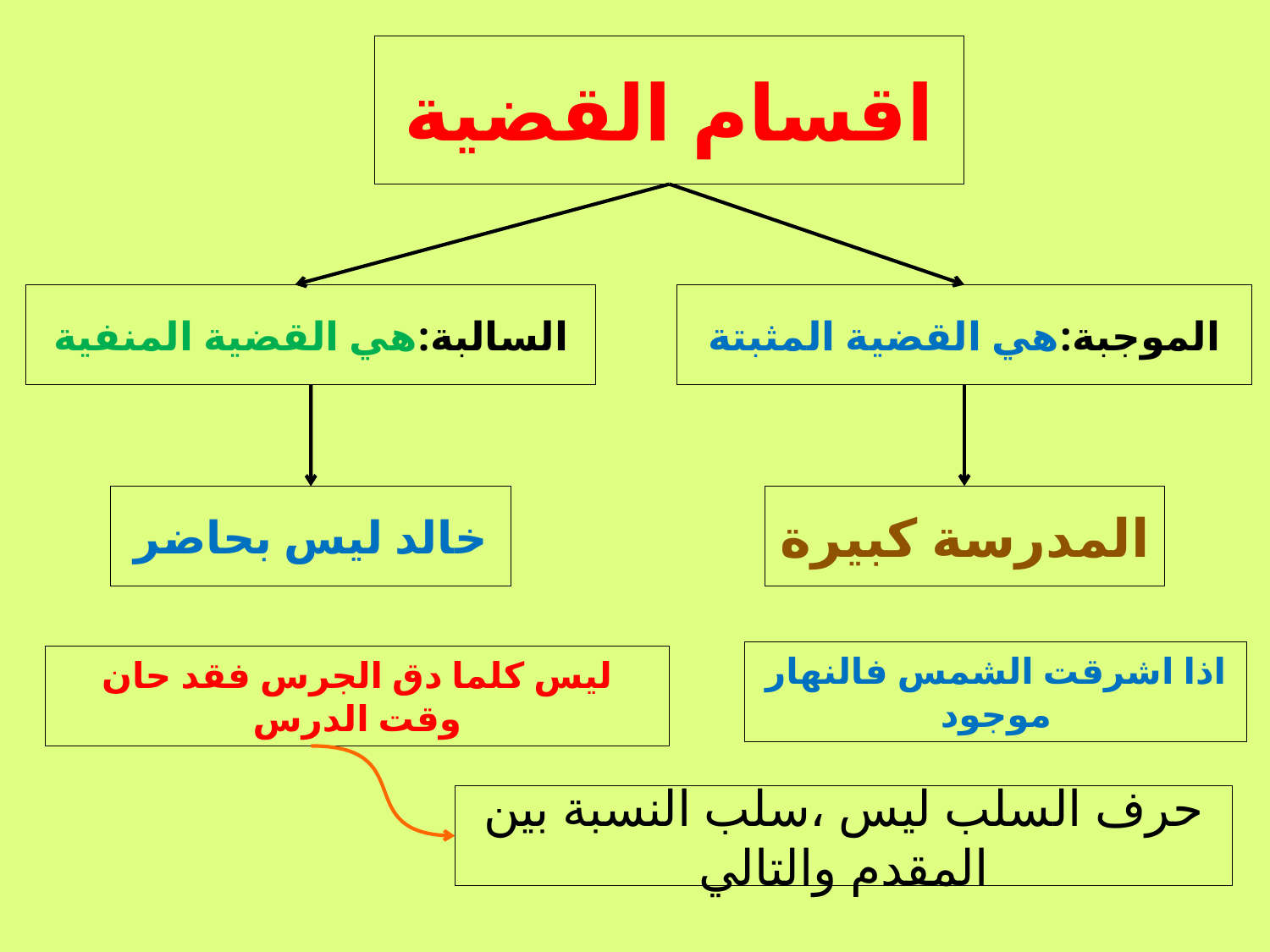

اقسام القضية
السالبة:هي القضية المنفية
الموجبة:هي القضية المثبتة
المدرسة كبيرة
خالد ليس بحاضر
اذا اشرقت الشمس فالنهار موجود
ليس كلما دق الجرس فقد حان وقت الدرس
حرف السلب ليس ،سلب النسبة بين المقدم والتالي